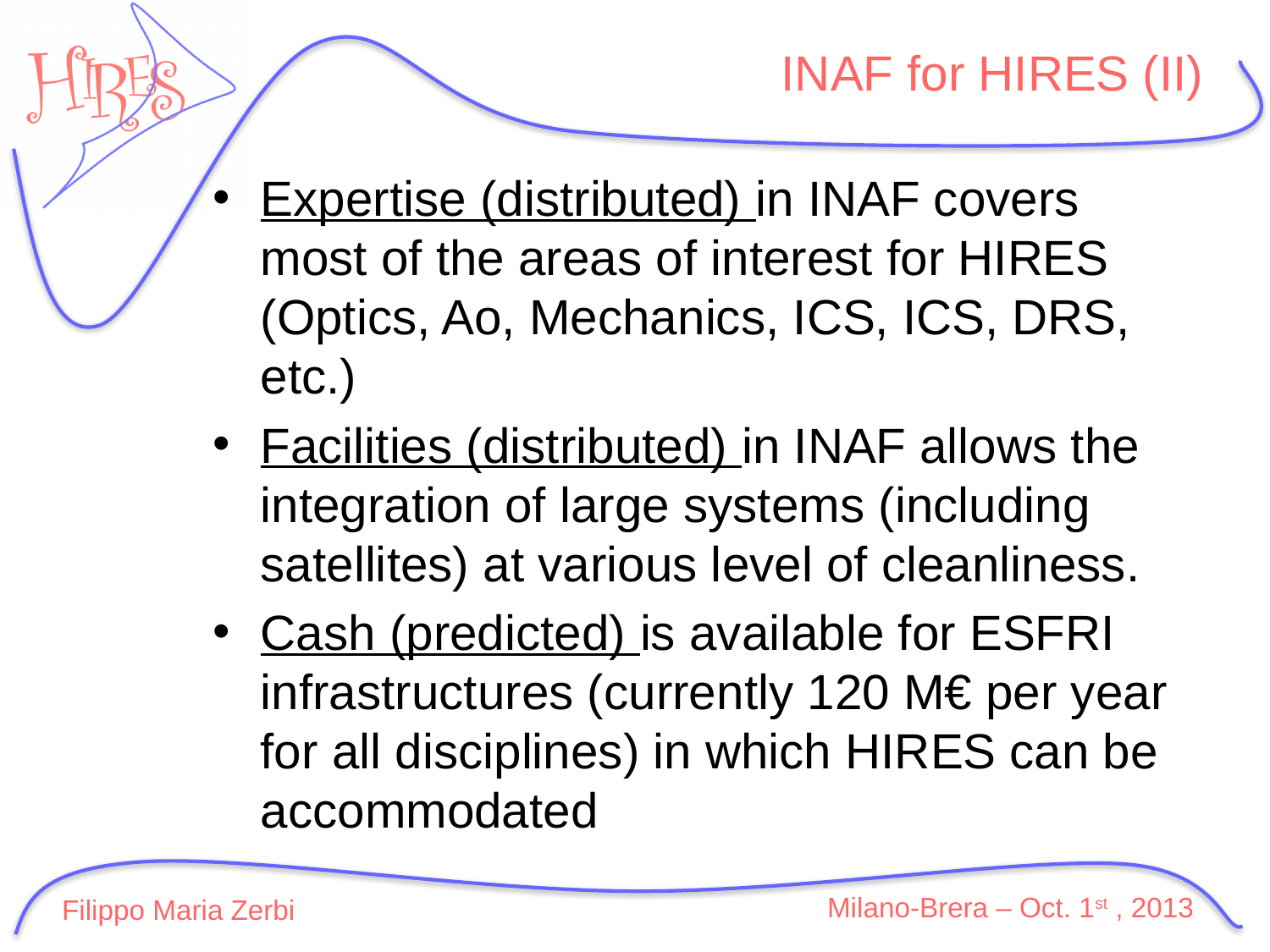

# INAF for HIRES (II)
Expertise (distributed) in INAF covers most of the areas of interest for HIRES (Optics, Ao, Mechanics, ICS, ICS, DRS, etc.)
Facilities (distributed) in INAF allows the integration of large systems (including satellites) at various level of cleanliness.
Cash (predicted) is available for ESFRI infrastructures (currently 120 M€ per year for all disciplines) in which HIRES can be accommodated